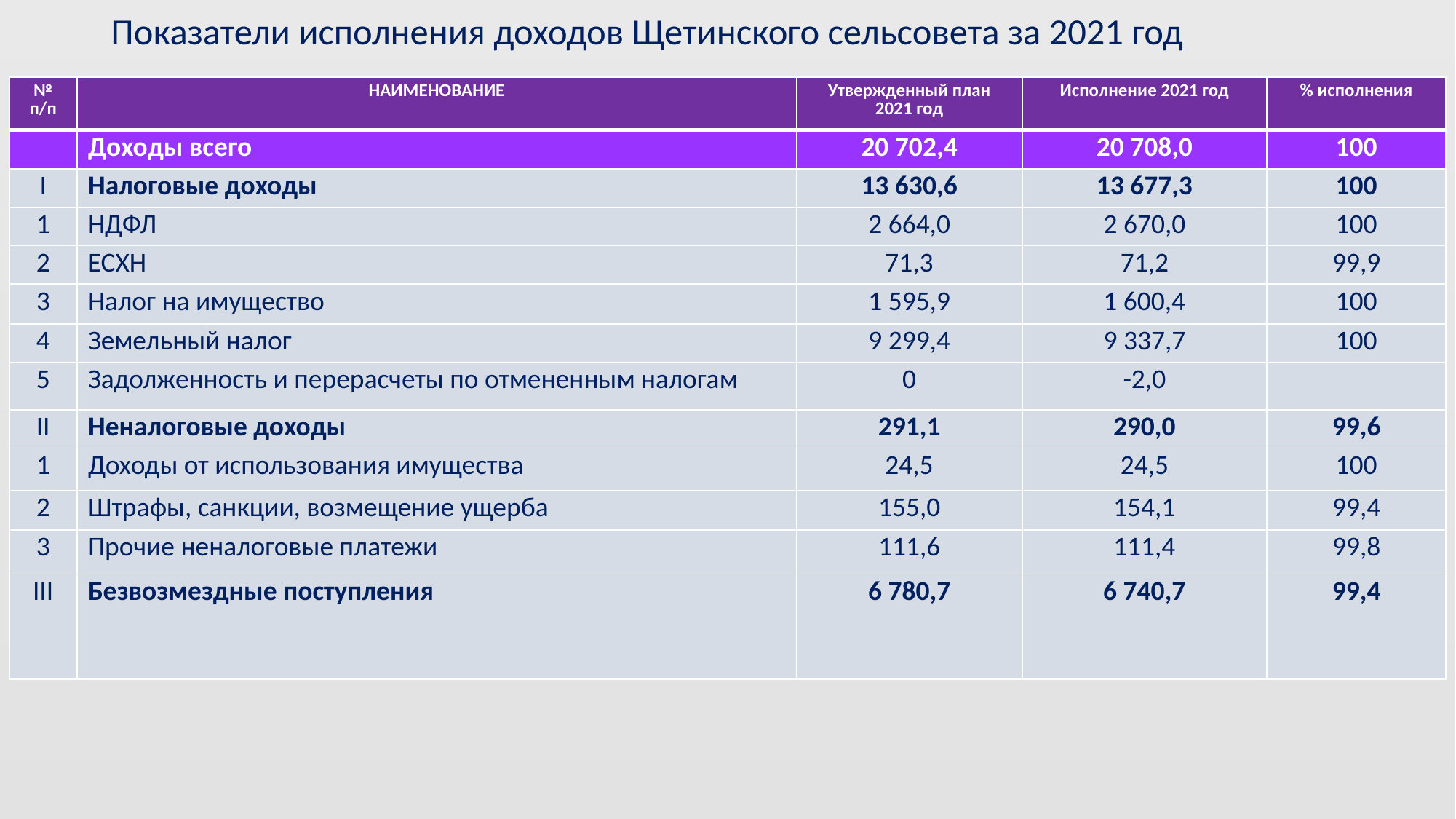

# Показатели исполнения доходов Щетинского сельсовета за 2021 год
| № п/п | НАИМЕНОВАНИЕ | Утвержденный план 2021 год | Исполнение 2021 год | % исполнения |
| --- | --- | --- | --- | --- |
|  | Доходы всего | 20 702,4 | 20 708,0 | 100 |
| I | Налоговые доходы | 13 630,6 | 13 677,3 | 100 |
| 1 | НДФЛ | 2 664,0 | 2 670,0 | 100 |
| 2 | ЕСХН | 71,3 | 71,2 | 99,9 |
| 3 | Налог на имущество | 1 595,9 | 1 600,4 | 100 |
| 4 | Земельный налог | 9 299,4 | 9 337,7 | 100 |
| 5 | Задолженность и перерасчеты по отмененным налогам | 0 | -2,0 |  |
| II | Неналоговые доходы | 291,1 | 290,0 | 99,6 |
| 1 | Доходы от использования имущества | 24,5 | 24,5 | 100 |
| 2 | Штрафы, санкции, возмещение ущерба | 155,0 | 154,1 | 99,4 |
| 3 | Прочие неналоговые платежи | 111,6 | 111,4 | 99,8 |
| III | Безвозмездные поступления | 6 780,7 | 6 740,7 | 99,4 |